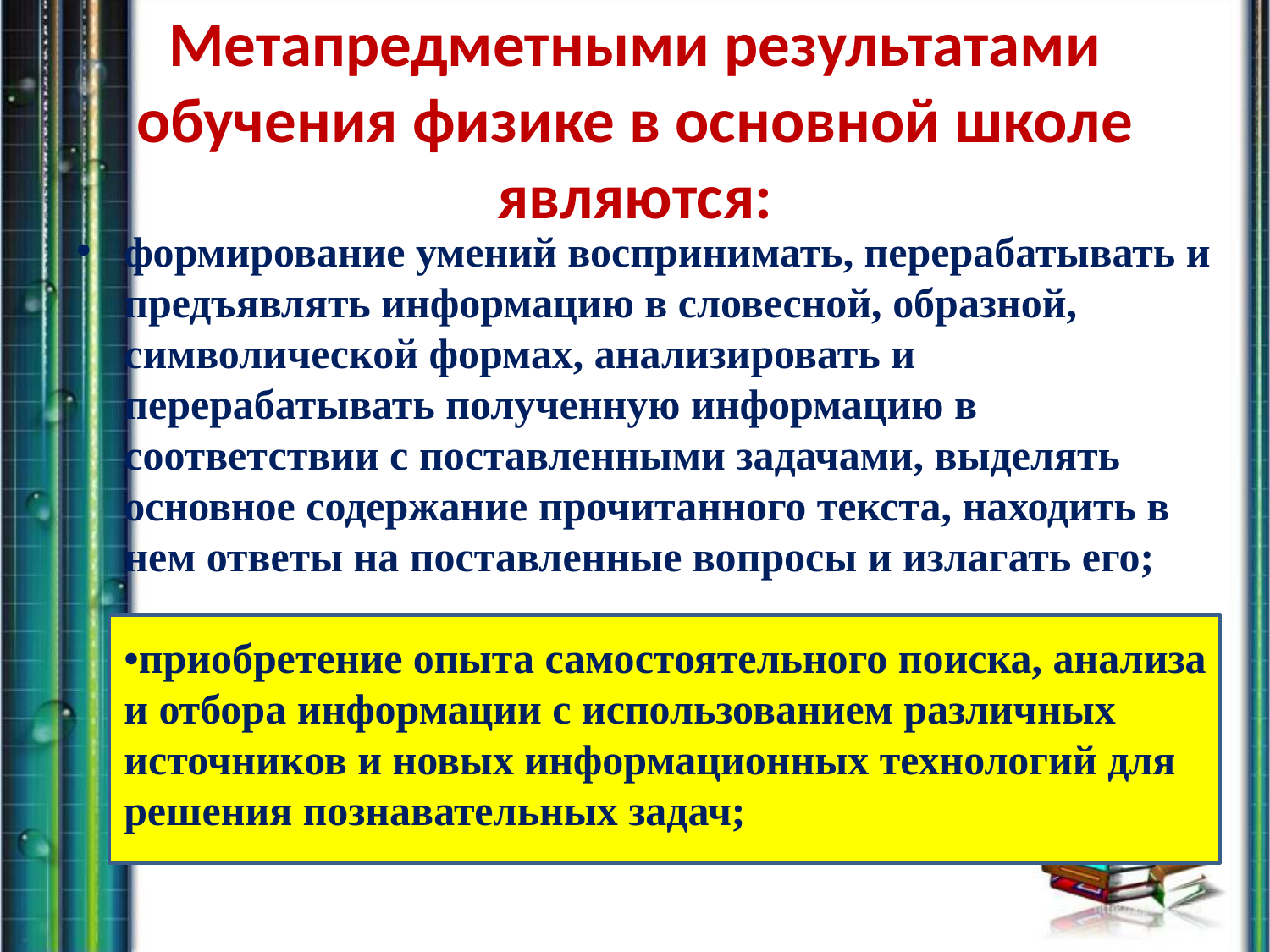

# Метапредметными результатами обучения физике в основной школе являются:
формирование умений воспринимать, перерабатывать и предъявлять информацию в словесной, образной, символической формах, анализировать и перерабатывать полученную информацию в соответствии с поставленными задачами, выделять основное содержание прочитанного текста, находить в нем ответы на поставленные вопросы и излагать его;
•приобретение опыта самостоятельного поиска, анализа и отбора информации с использованием различных источников и новых информационных технологий для решения познавательных задач;